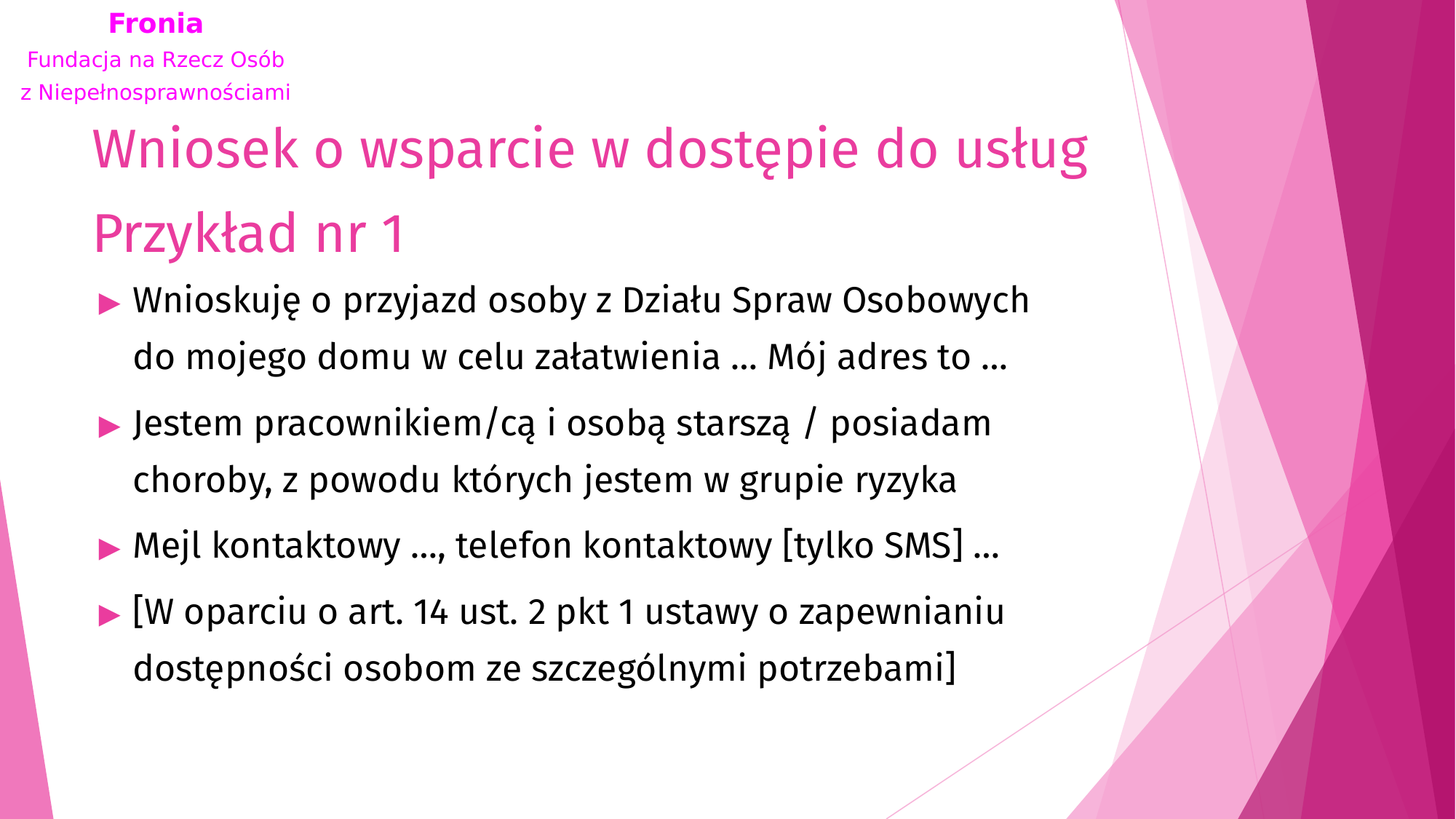

# Wniosek o wsparcie w dostępie do usług Przykład nr 1
Wnioskuję o przyjazd osoby z Działu Spraw Osobowych do mojego domu w celu załatwienia … Mój adres to …
Jestem pracownikiem/cą i osobą starszą / posiadam choroby, z powodu których jestem w grupie ryzyka
Mejl kontaktowy …, telefon kontaktowy [tylko SMS] …
[W oparciu o art. 14 ust. 2 pkt 1 ustawy o zapewnianiu dostępności osobom ze szczególnymi potrzebami]